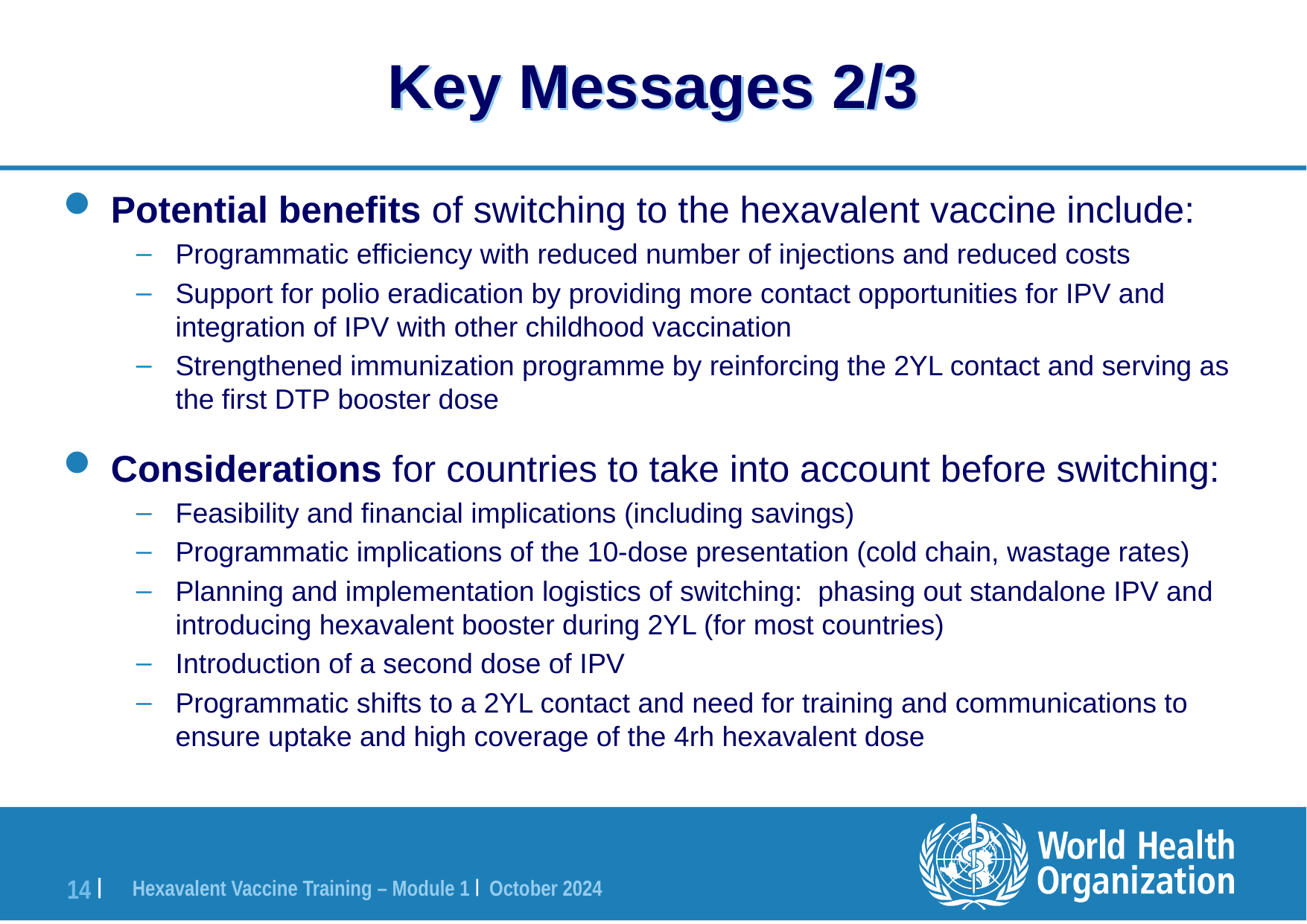

# Key Messages 2/3
Potential benefits of switching to the hexavalent vaccine include:
Programmatic efficiency with reduced number of injections and reduced costs
Support for polio eradication by providing more contact opportunities for IPV and integration of IPV with other childhood vaccination
Strengthened immunization programme by reinforcing the 2YL contact and serving as the first DTP booster dose
Considerations for countries to take into account before switching:
Feasibility and financial implications (including savings)
Programmatic implications of the 10-dose presentation (cold chain, wastage rates)
Planning and implementation logistics of switching:  phasing out standalone IPV and introducing hexavalent booster during 2YL (for most countries)
Introduction of a second dose of IPV
Programmatic shifts to a 2YL contact and need for training and communications to ensure uptake and high coverage of the 4rh hexavalent dose